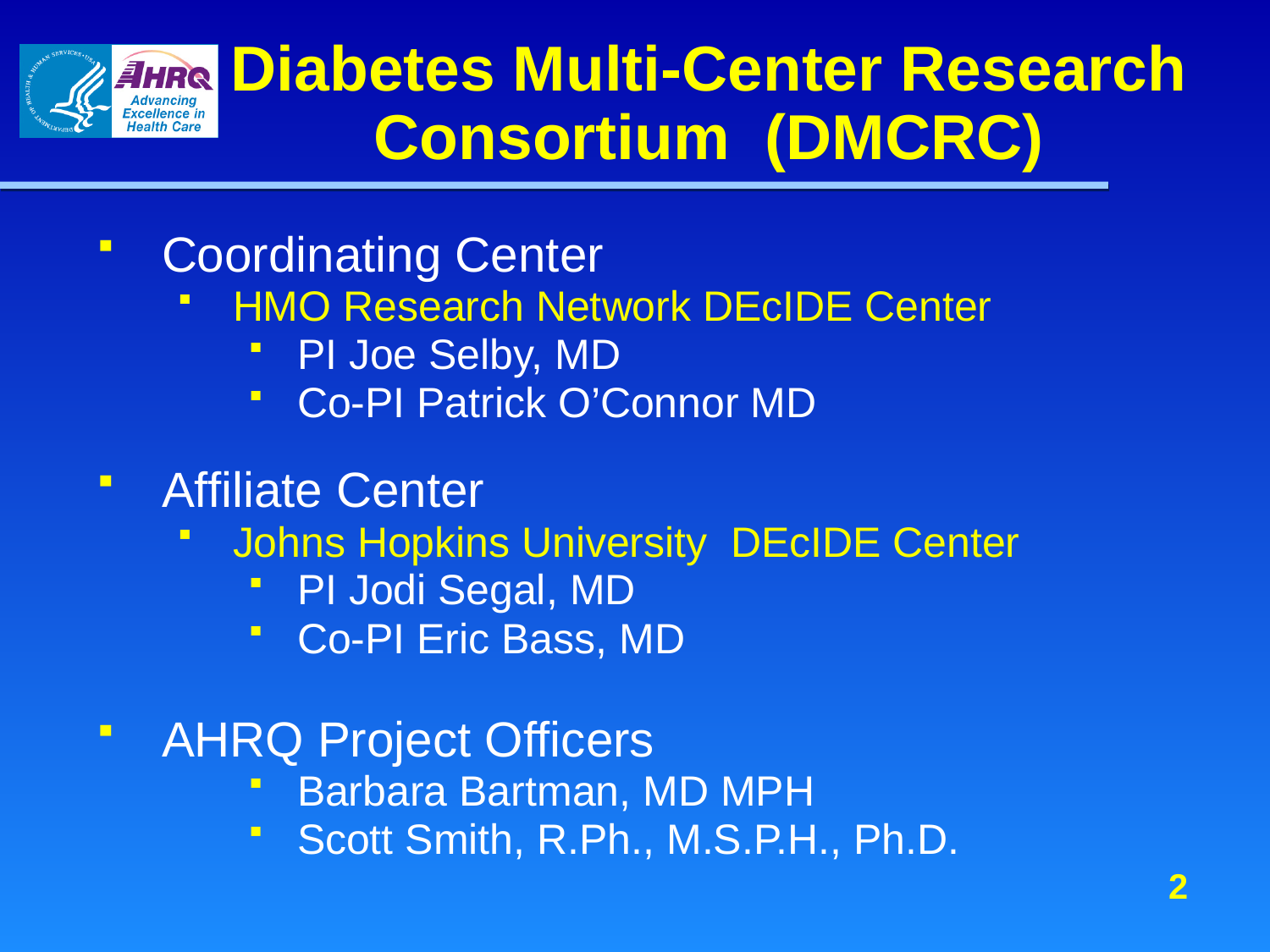

# Diabetes Multi-Center Research Consortium  (DMCRC)
Coordinating Center
HMO Research Network DEcIDE Center
PI Joe Selby, MD
Co-PI Patrick O’Connor MD
Affiliate Center
Johns Hopkins University  DEcIDE Center
PI Jodi Segal, MD
Co-PI Eric Bass, MD

AHRQ Project Officers
Barbara Bartman, MD MPH
Scott Smith, R.Ph., M.S.P.H., Ph.D.